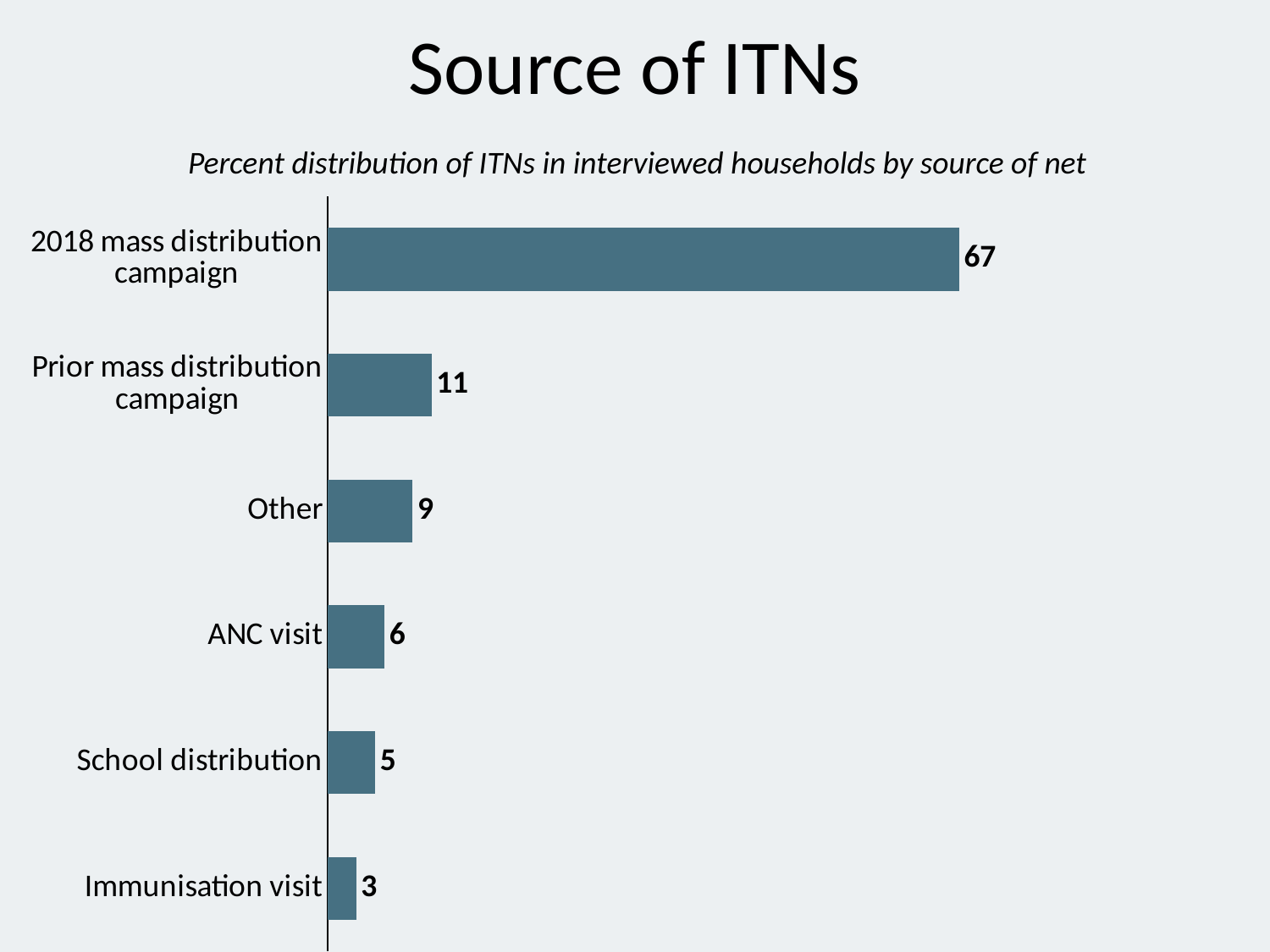

# Source of ITNs
Percent distribution of ITNs in interviewed households by source of net

### Chart

| Category | Series 1 |
|---|---|
| Immunisation visit | 3.0 |
| School distribution | 5.0 |
| ANC visit | 6.0 |
| Other | 9.0 |
| Prior mass distribution campaign | 11.0 |
| 2018 mass distribution campaign | 67.0 |